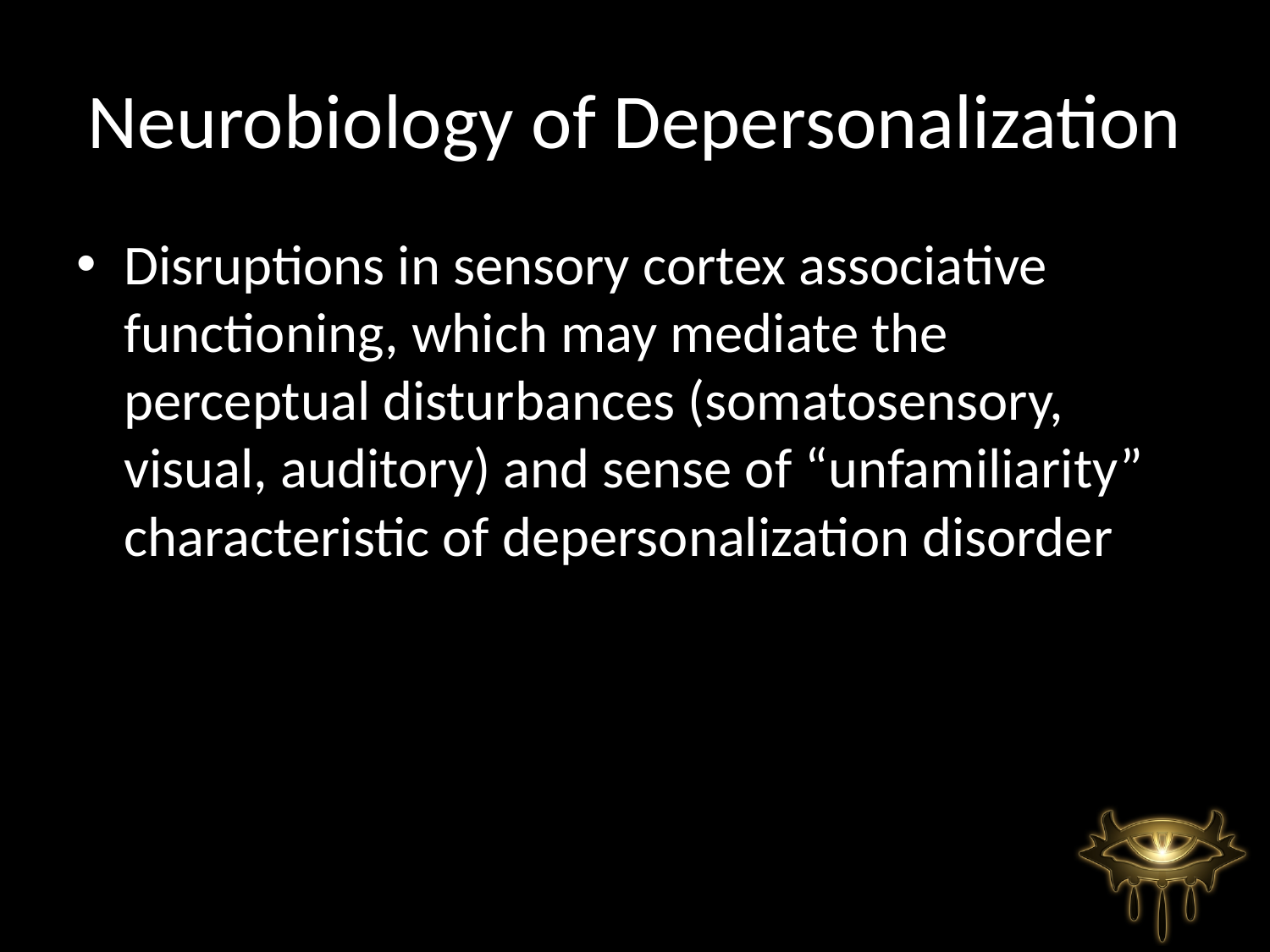

# Neurobiology of Depersonalization
Disruptions in sensory cortex associative functioning, which may mediate the perceptual disturbances (somatosensory, visual, auditory) and sense of “unfamiliarity” characteristic of depersonalization disorder